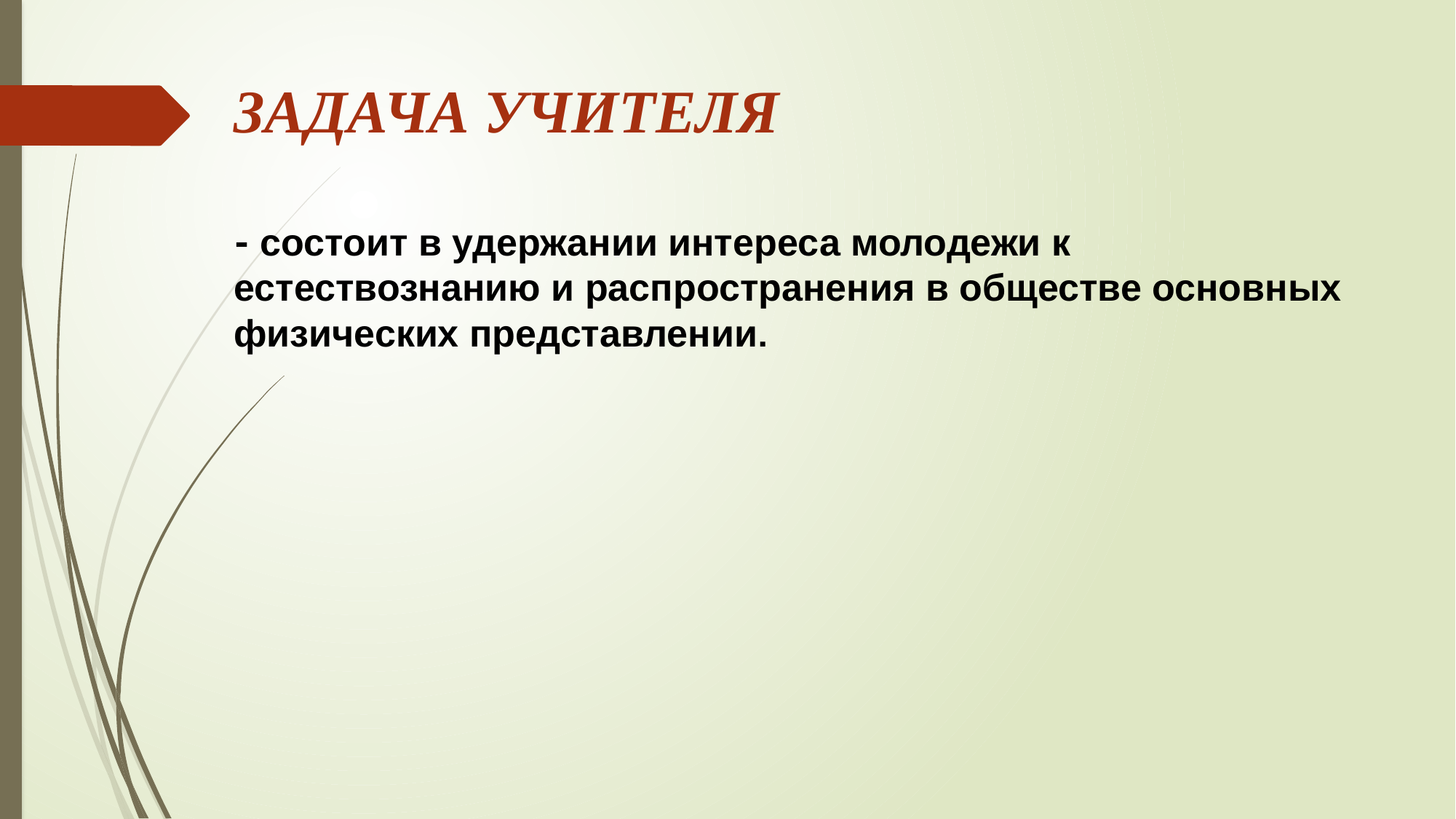

ЗАДАЧА УЧИТЕЛЯ

- состоит в удержании интереса молодежи к естествознанию и распространения в обществе основных физических представлении.